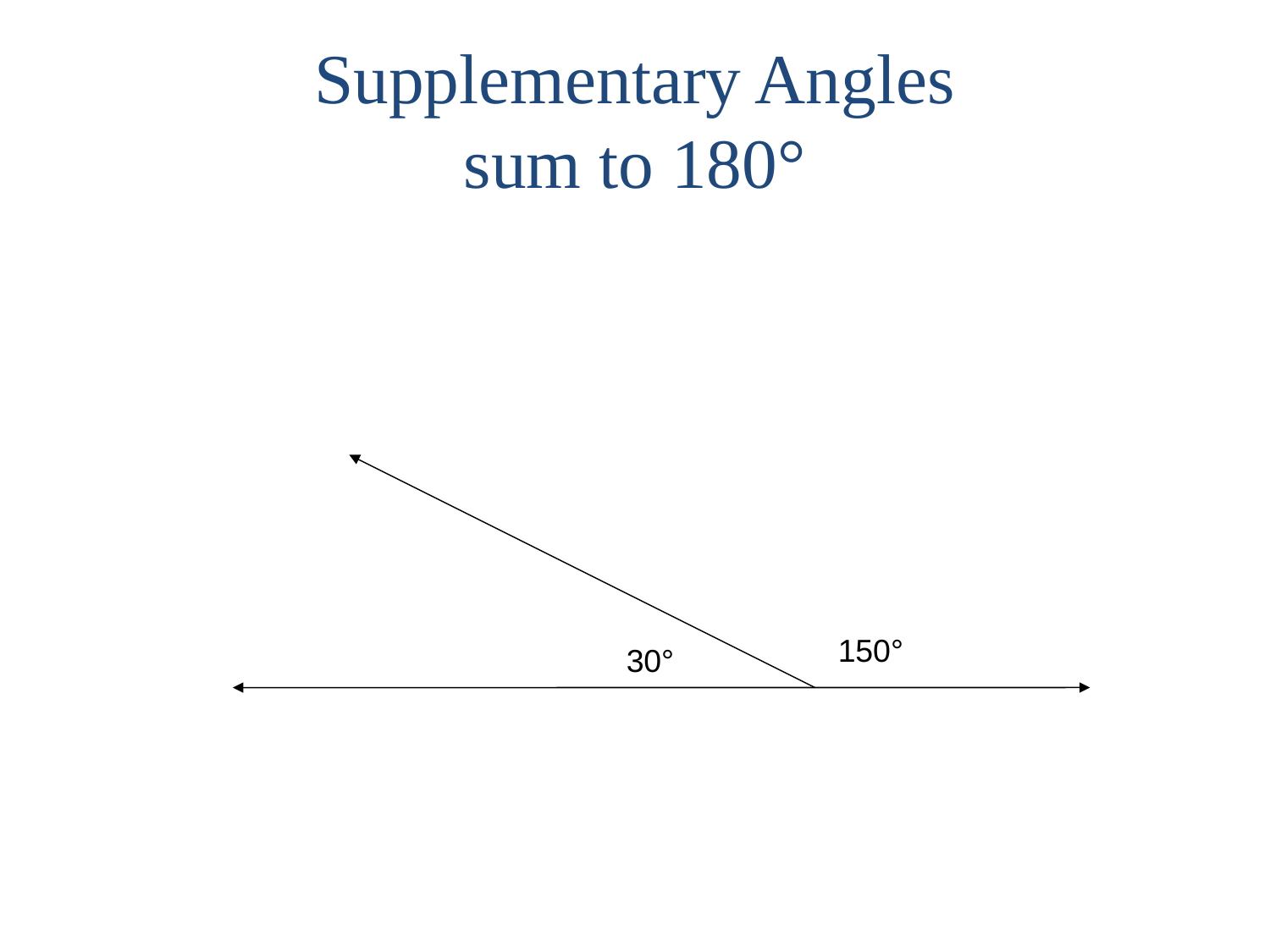

Supplementary Angles
sum to 180°

150°
30°